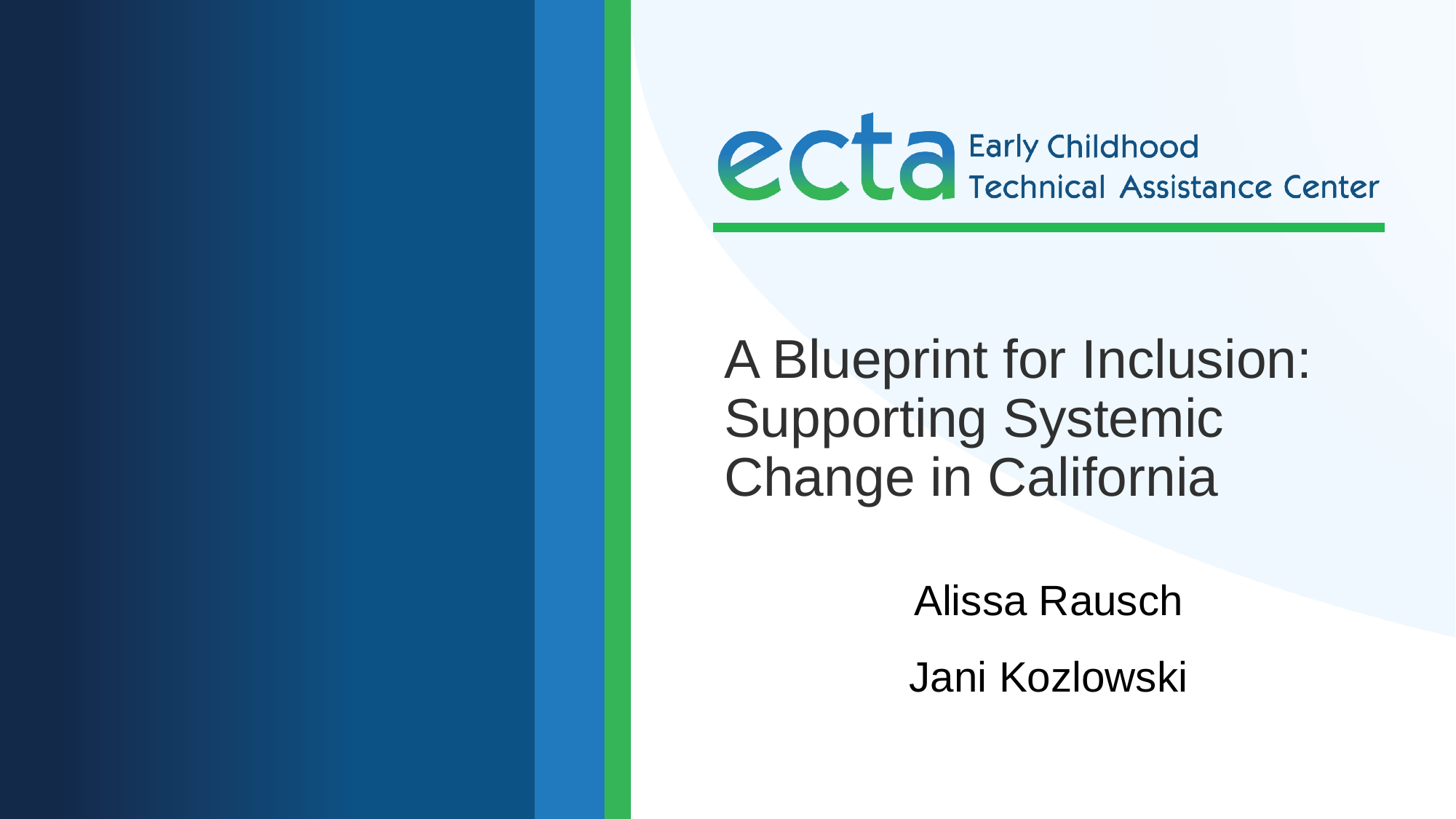

# A Blueprint for Inclusion: Supporting Systemic Change in California
Alissa Rausch
Jani Kozlowski